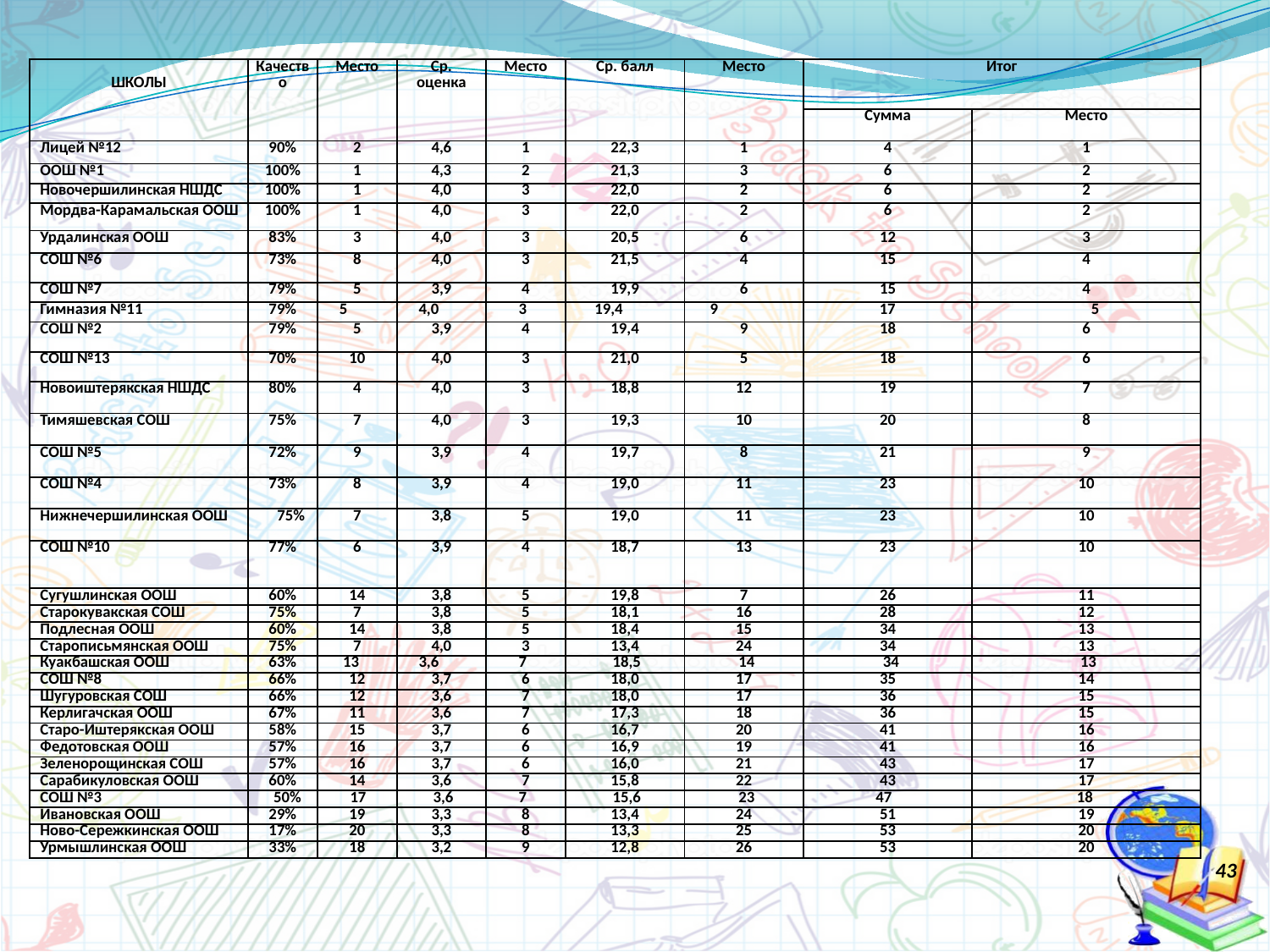

| ШКОЛЫ | Качество | Место | Ср. оценка | Место | Ср. балл | Место | Итог |  |
| --- | --- | --- | --- | --- | --- | --- | --- | --- |
|  |  |  |  |  |  |  | Сумма | Место |
| Лицей №12 | 90% | 2 | 4,6 | 1 | 22,3 | 1 | 4 | 1 |
| ООШ №1 | 100% | 1 | 4,3 | 2 | 21,3 | 3 | 6 | 2 |
| Новочершилинская НШДС | 100% | 1 | 4,0 | 3 | 22,0 | 2 | 6 | 2 |
| Мордва-Карамальская ООШ | 100% | 1 | 4,0 | 3 | 22,0 | 2 | 6 | 2 |
| Урдалинская ООШ | 83% | 3 | 4,0 | 3 | 20,5 | 6 | 12 | 3 |
| СОШ №6 | 73% | 8 | 4,0 | 3 | 21,5 | 4 | 15 | 4 |
| СОШ №7 | 79% | 5 | 3,9 | 4 | 19,9 | 6 | 15 | 4 |
| Гимназия №11 | 79% | 5 | 4,0 | 3 | 19,4 | 9 | 17 | 5 |
| СОШ №2 | 79% | 5 | 3,9 | 4 | 19,4 | 9 | 18 | 6 |
| СОШ №13 | 70% | 10 | 4,0 | 3 | 21,0 | 5 | 18 | 6 |
| Новоиштерякская НШДС | 80% | 4 | 4,0 | 3 | 18,8 | 12 | 19 | 7 |
| Тимяшевская СОШ | 75% | 7 | 4,0 | 3 | 19,3 | 10 | 20 | 8 |
| СОШ №5 | 72% | 9 | 3,9 | 4 | 19,7 | 8 | 21 | 9 |
| СОШ №4 | 73% | 8 | 3,9 | 4 | 19,0 | 11 | 23 | 10 |
| Нижнечершилинская ООШ | 75% | 7 | 3,8 | 5 | 19,0 | 11 | 23 | 10 |
| СОШ №10 | 77% | 6 | 3,9 | 4 | 18,7 | 13 | 23 | 10 |
| Сугушлинская ООШ | 60% | 14 | 3,8 | 5 | 19,8 | 7 | 26 | 11 |
| Старокувакская СОШ | 75% | 7 | 3,8 | 5 | 18,1 | 16 | 28 | 12 |
| Подлесная ООШ | 60% | 14 | 3,8 | 5 | 18,4 | 15 | 34 | 13 |
| Старописьмянская ООШ | 75% | 7 | 4,0 | 3 | 13,4 | 24 | 34 | 13 |
| Куакбашская ООШ | 63% | 13 | 3,6 | 7 | 18,5 | 14 | 34 | 13 |
| СОШ №8 | 66% | 12 | 3,7 | 6 | 18,0 | 17 | 35 | 14 |
| Шугуровская СОШ | 66% | 12 | 3,6 | 7 | 18,0 | 17 | 36 | 15 |
| Керлигачская ООШ | 67% | 11 | 3,6 | 7 | 17,3 | 18 | 36 | 15 |
| Старо-Иштерякская ООШ | 58% | 15 | 3,7 | 6 | 16,7 | 20 | 41 | 16 |
| Федотовская ООШ | 57% | 16 | 3,7 | 6 | 16,9 | 19 | 41 | 16 |
| Зеленорощинская СОШ | 57% | 16 | 3,7 | 6 | 16,0 | 21 | 43 | 17 |
| Сарабикуловская ООШ | 60% | 14 | 3,6 | 7 | 15,8 | 22 | 43 | 17 |
| СОШ №3 | 50% | 17 | 3,6 | 7 | 15,6 | 23 | 47 | 18 |
| Ивановская ООШ | 29% | 19 | 3,3 | 8 | 13,4 | 24 | 51 | 19 |
| Ново-Сережкинская ООШ | 17% | 20 | 3,3 | 8 | 13,3 | 25 | 53 | 20 |
| Урмышлинская ООШ | 33% | 18 | 3,2 | 9 | 12,8 | 26 | 53 | 20 |
#
43